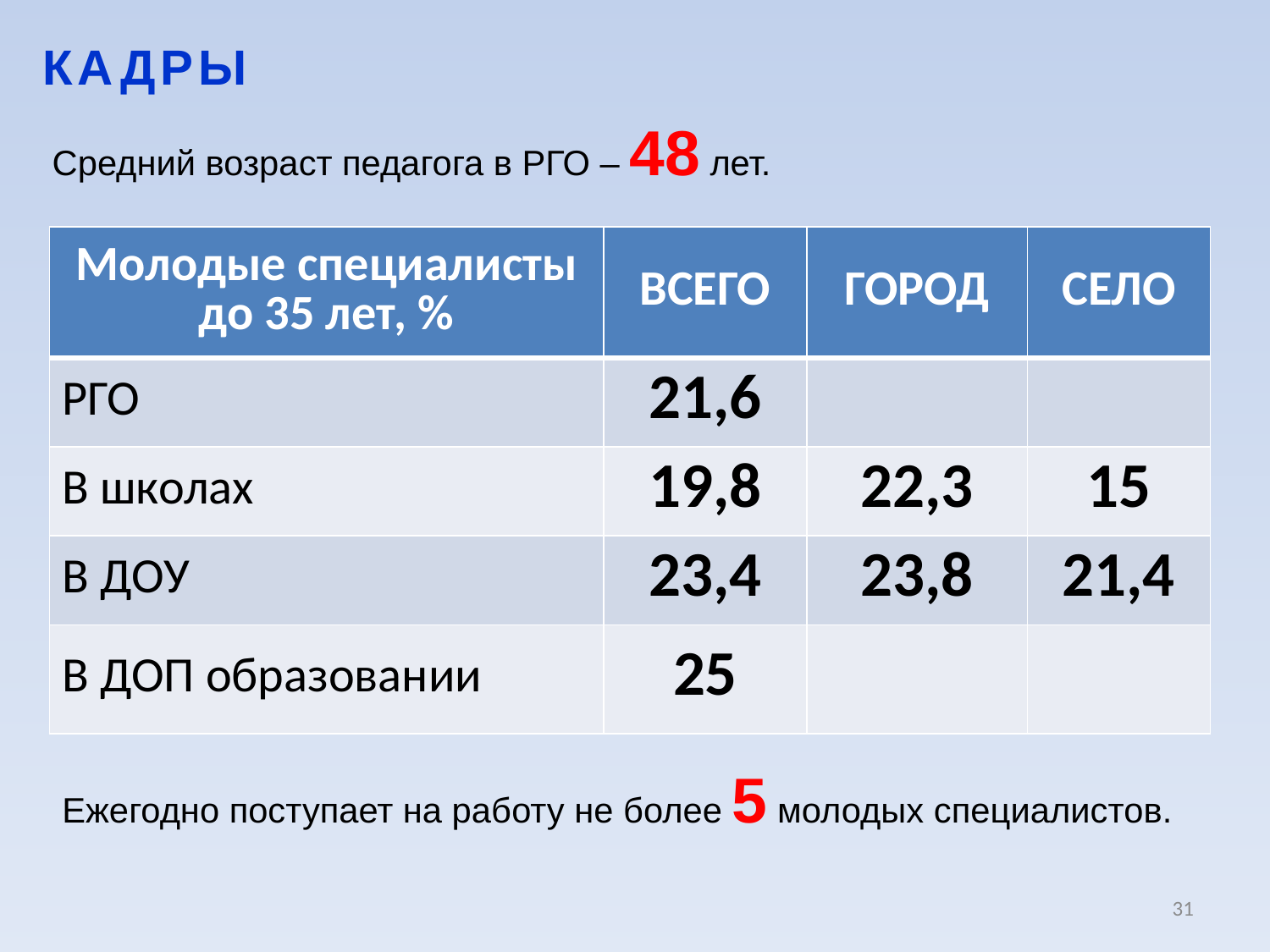

КАДРЫ
Средний возраст педагога в РГО – 48 лет.
| Молодые специалисты до 35 лет, % | ВСЕГО | ГОРОД | СЕЛО |
| --- | --- | --- | --- |
| РГО | 21,6 |  |  |
| В школах | 19,8 | 22,3 | 15 |
| В ДОУ | 23,4 | 23,8 | 21,4 |
| В ДОП образовании | 25 |  |  |
Ежегодно поступает на работу не более 5 молодых специалистов.
31